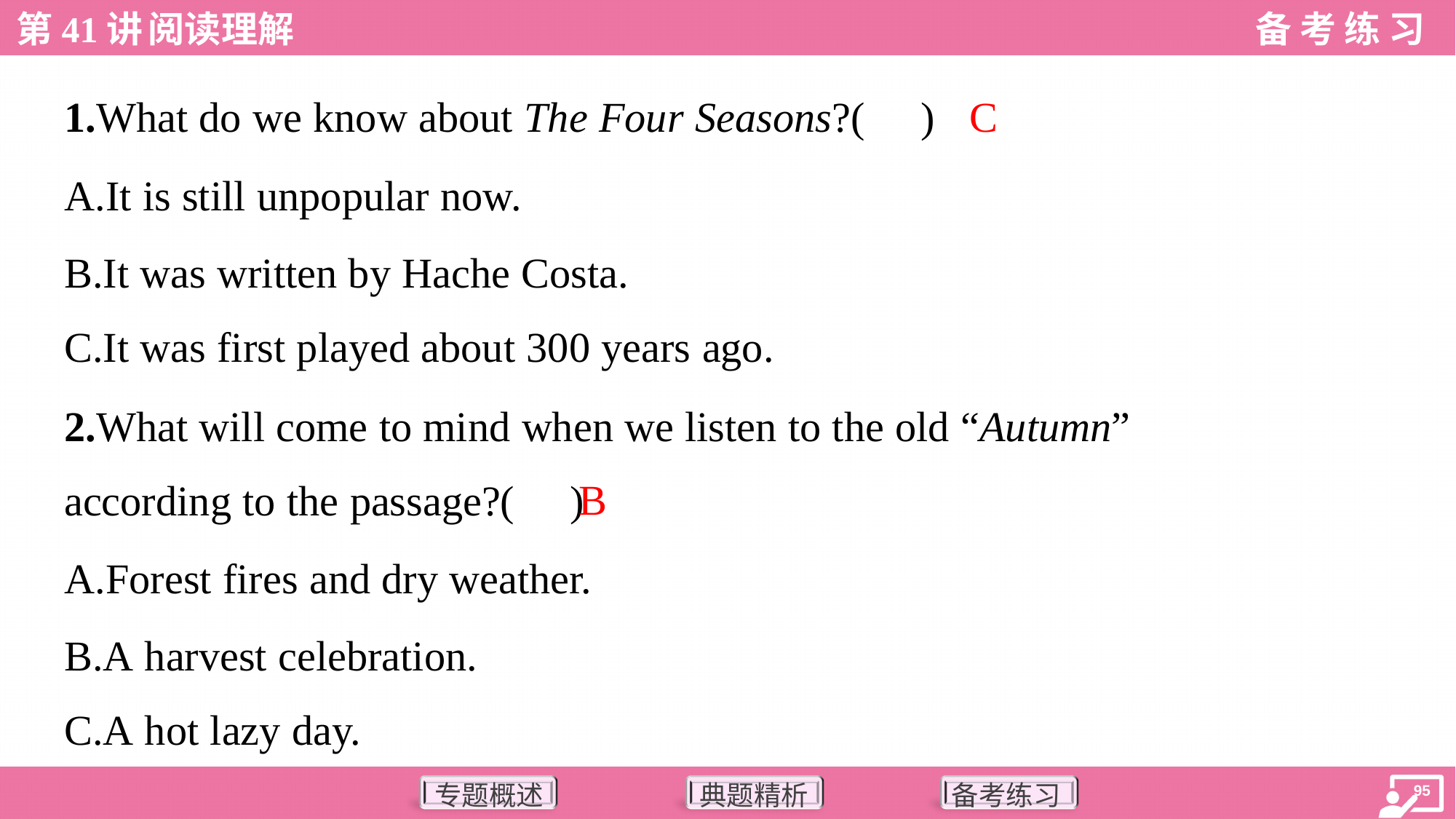

C
1.What do we know about The Four Seasons?(     )
A.It is still unpopular now.
B.It was written by Hache Costa.
C.It was first played about 300 years ago.
2.What will come to mind when we listen to the old “Autumn”
according to the passage?(     )
B
A.Forest fires and dry weather.
B.A harvest celebration.
C.A hot lazy day.